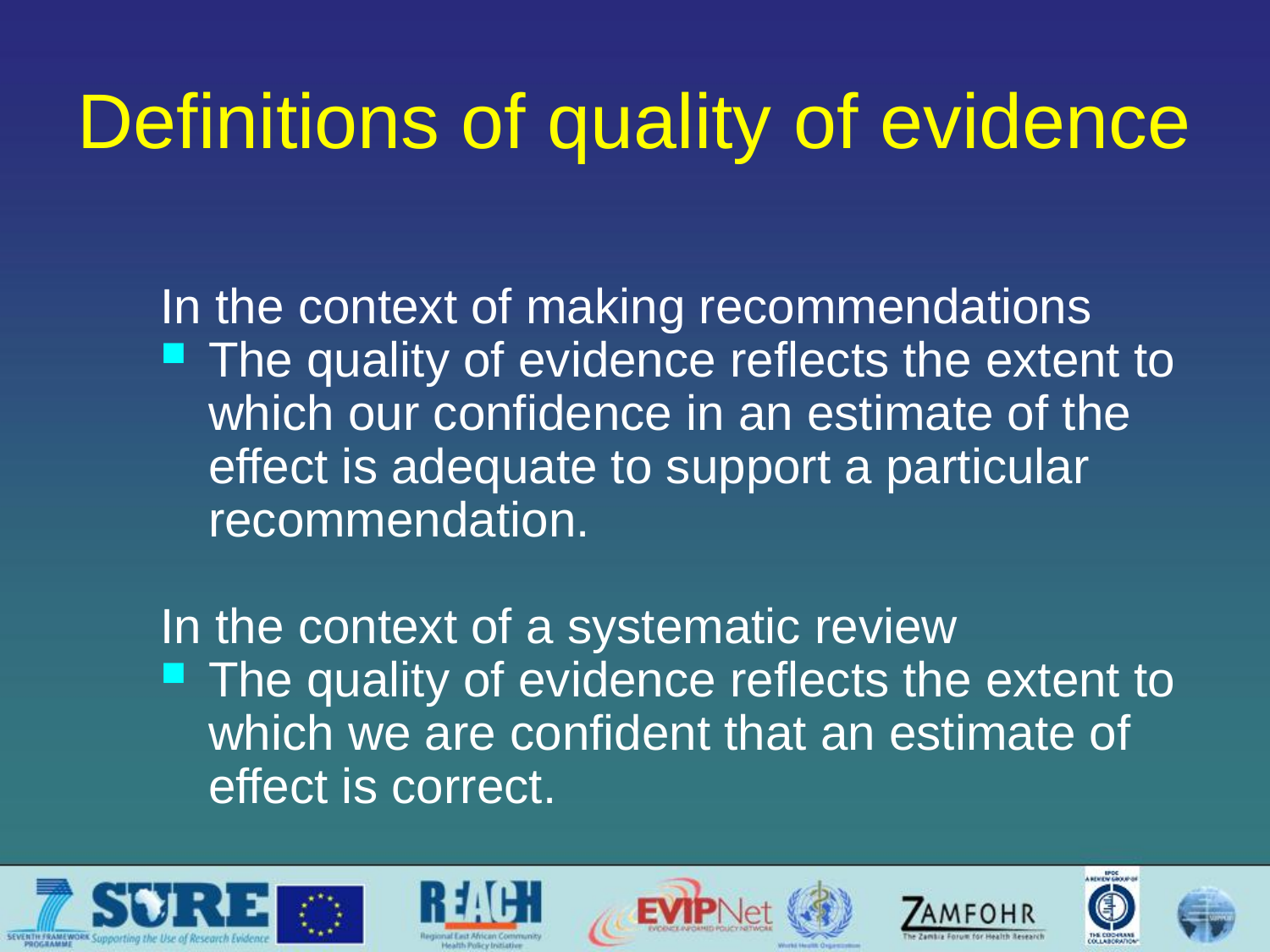

# Definitions of quality of evidence
In the context of making recommendations
The quality of evidence reflects the extent to which our confidence in an estimate of the effect is adequate to support a particular recommendation.

In the context of a systematic review
The quality of evidence reflects the extent to which we are confident that an estimate of effect is correct.